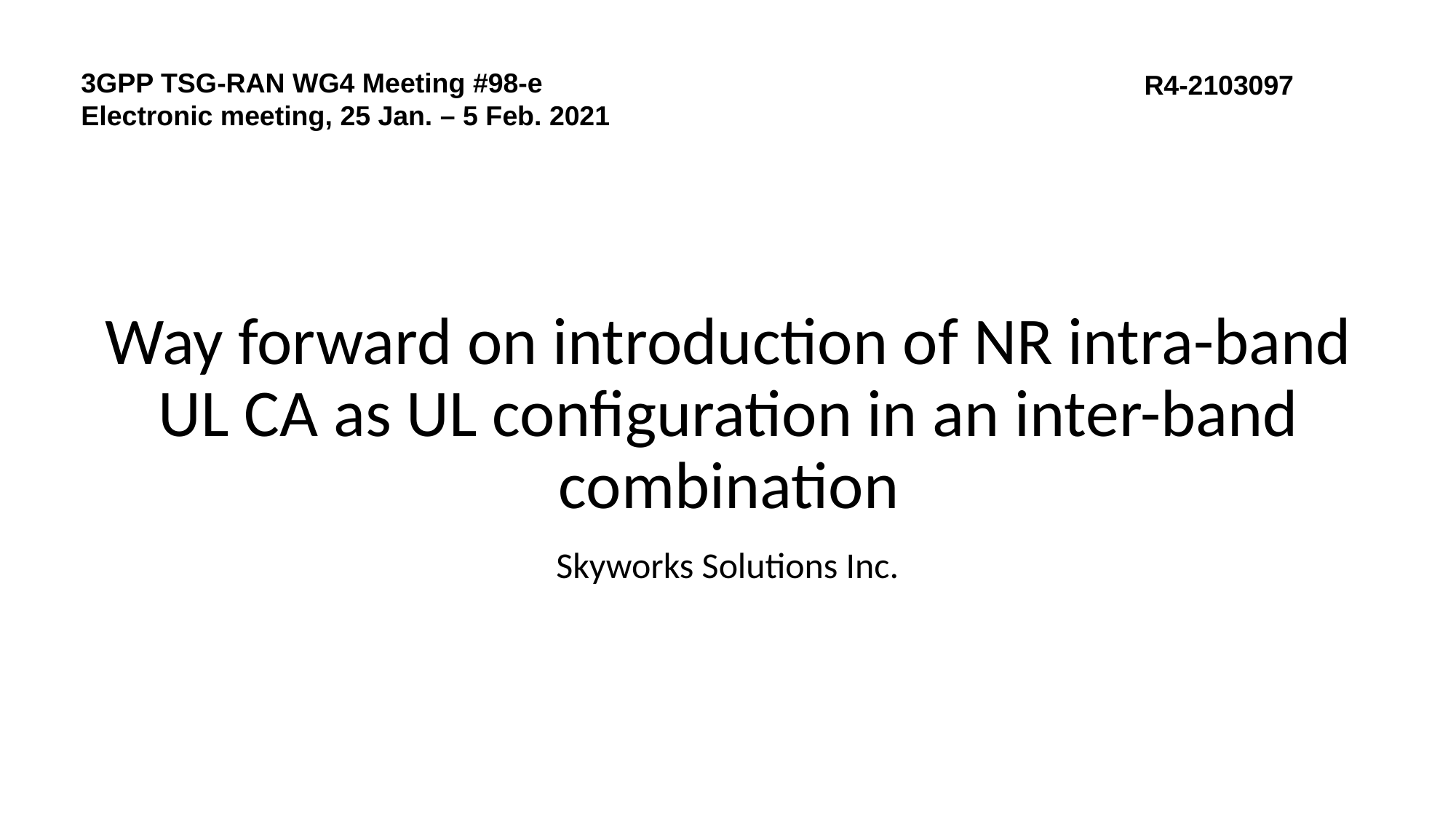

3GPP TSG-RAN WG4 Meeting #98-e
Electronic meeting, 25 Jan. – 5 Feb. 2021
R4-2103097
# Way forward on introduction of NR intra-band UL CA as UL configuration in an inter-band combination
Skyworks Solutions Inc.